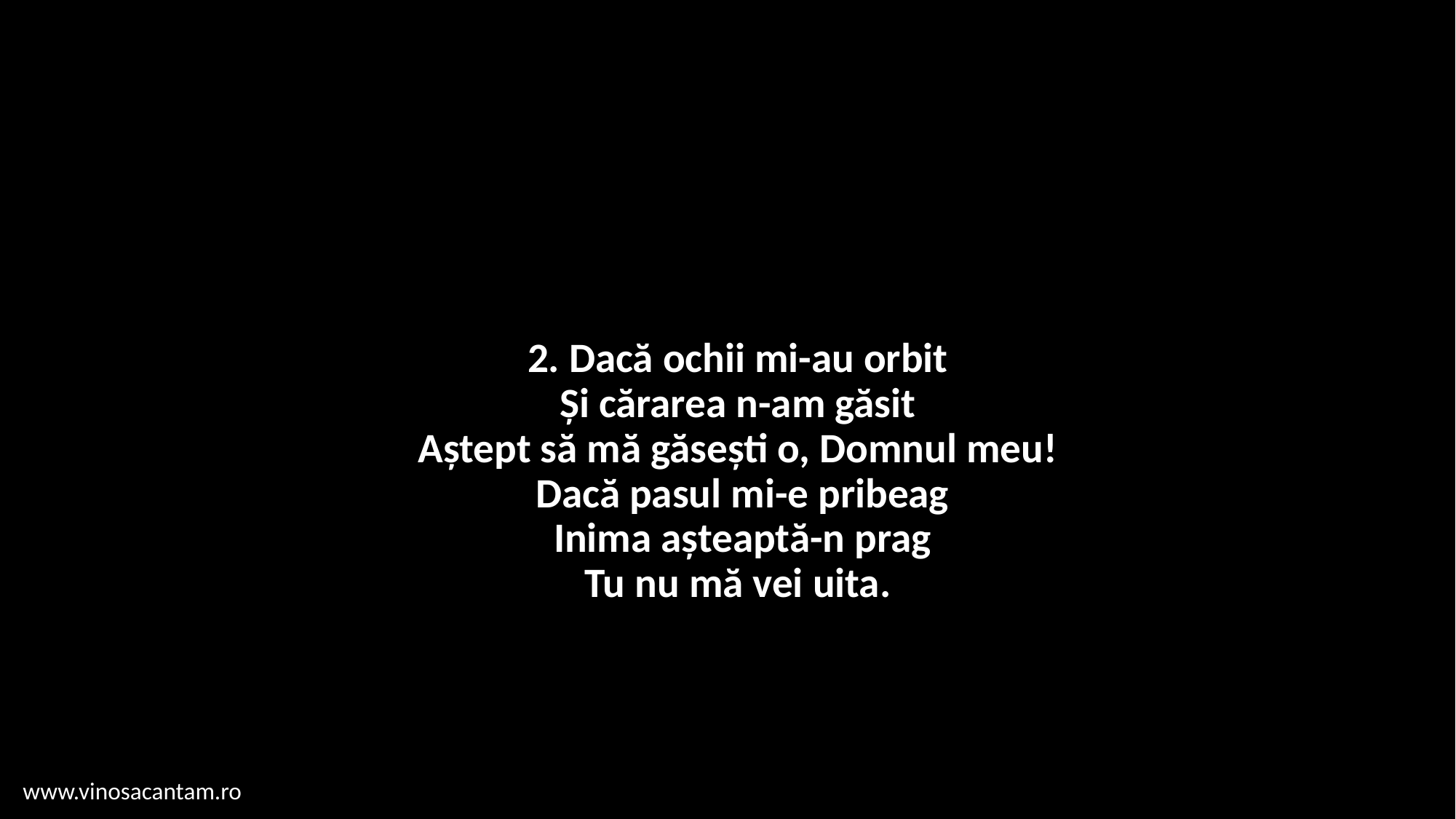

# 2. Dacă ochii mi-au orbit Și cărarea n-am găsit Aștept să mă găsești o, Domnul meu! Dacă pasul mi-e pribeag Inima așteaptă-n prag Tu nu mă vei uita.
www.vinosacantam.ro